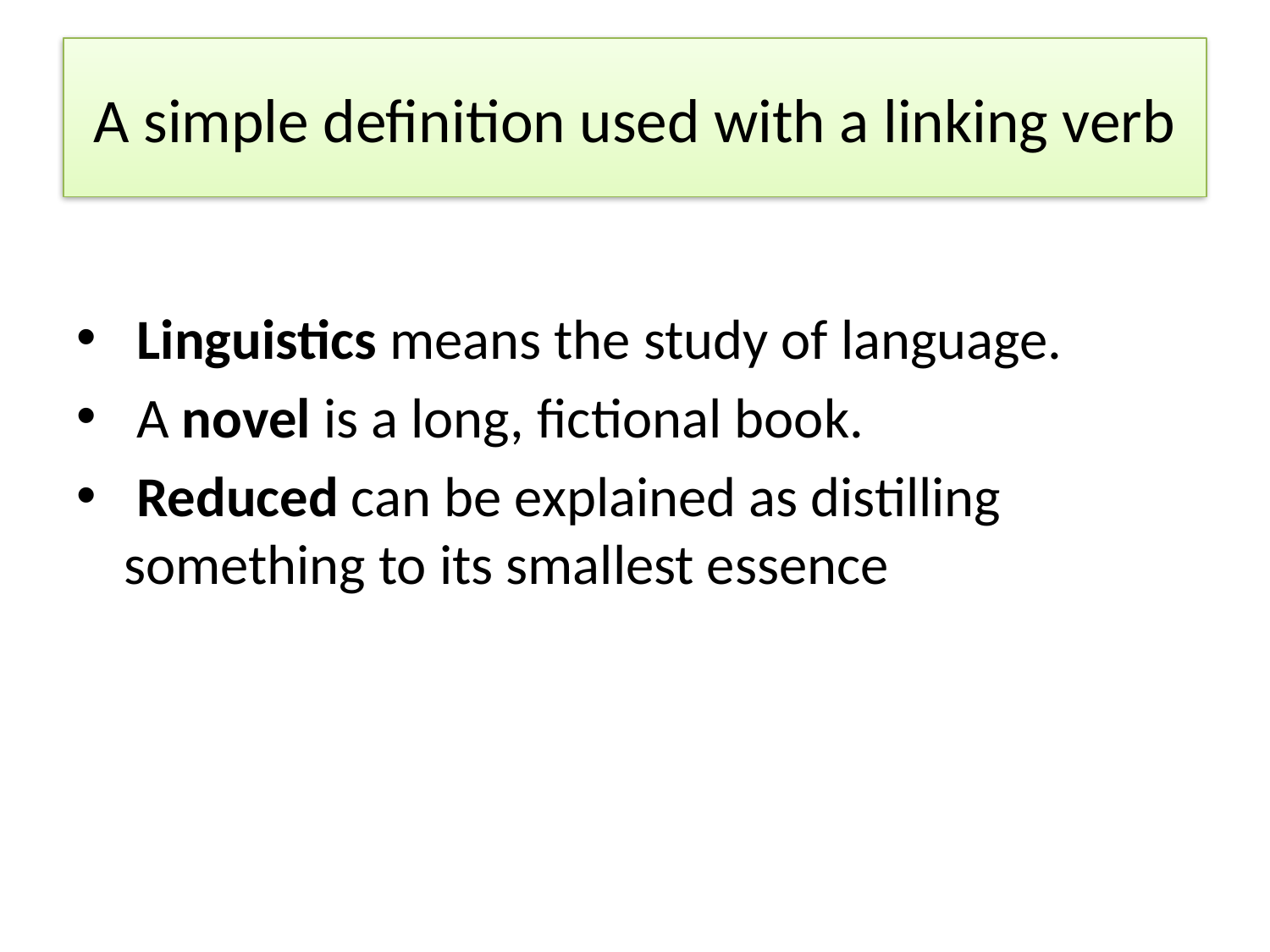

# A simple definition used with a linking verb
 Linguistics means the study of language.
 A novel is a long, fictional book.
 Reduced can be explained as distilling something to its smallest essence